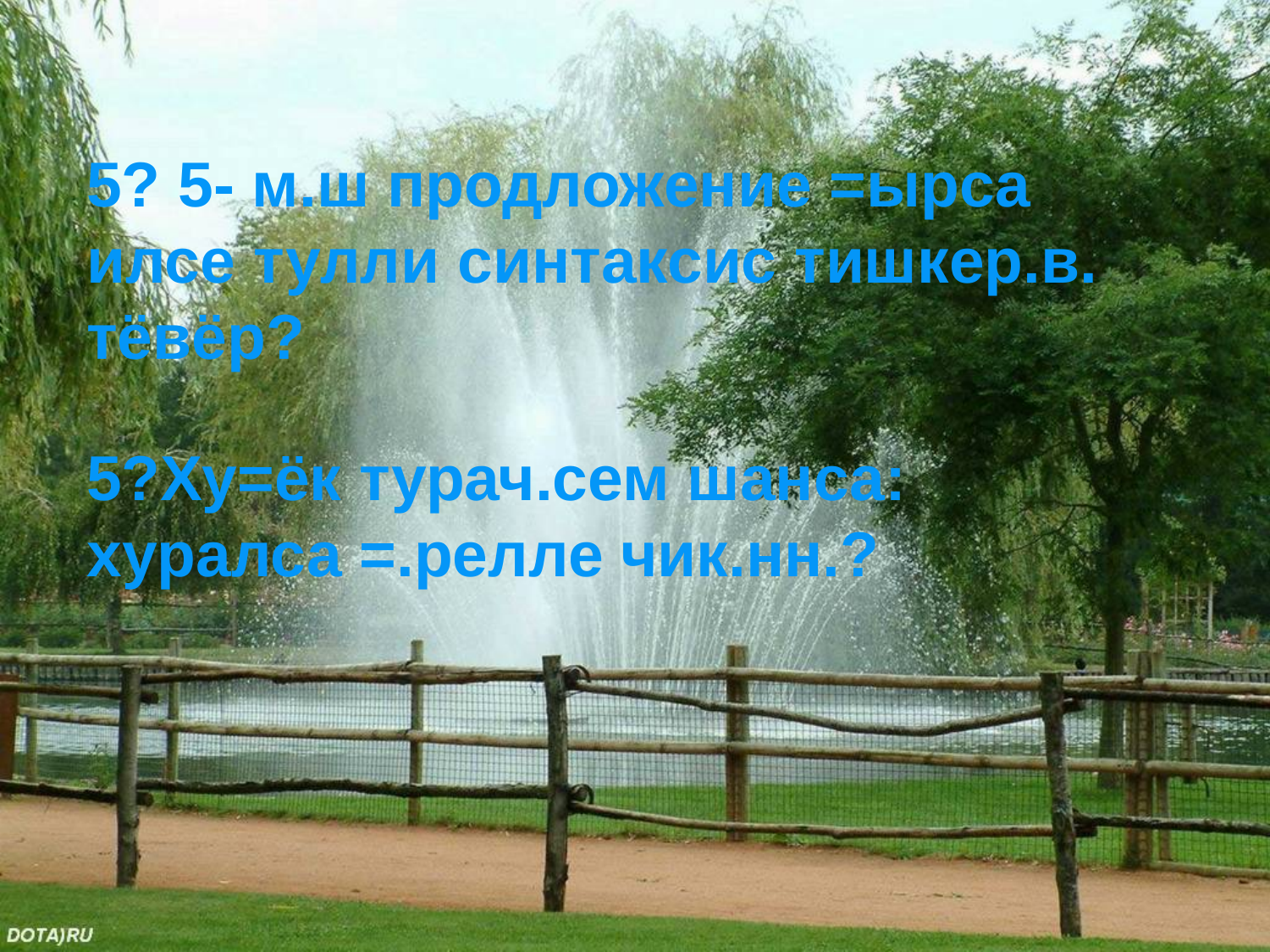

5? 5- м.ш продложение =ырса илсе тулли синтаксис тишкер.в. тёвёр?
5?Ху=ёк турач.сем шанса: хуралса =.релле чик.нн.?